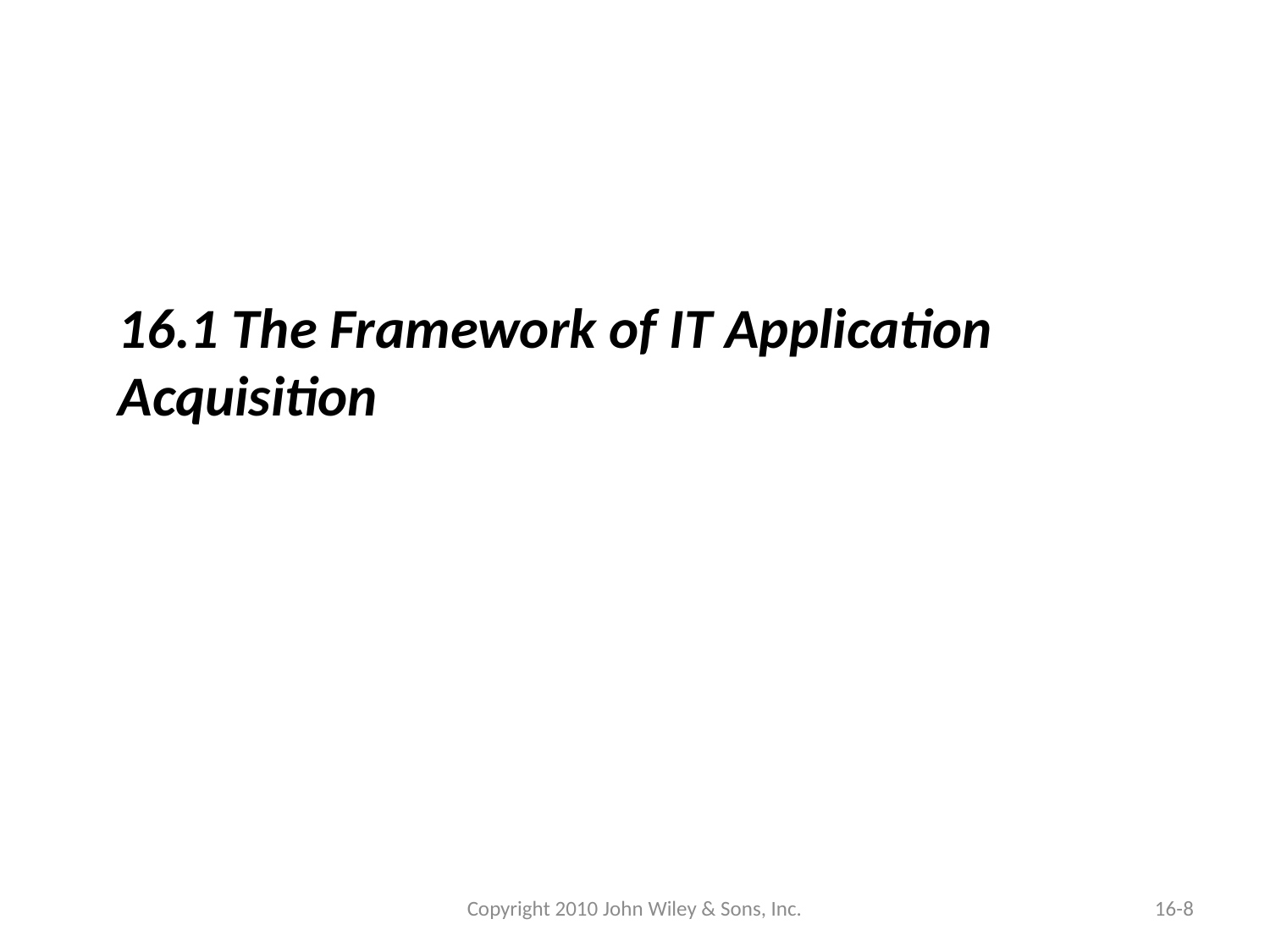

16.1 The Framework of IT Application Acquisition
Copyright 2010 John Wiley & Sons, Inc.
16-8